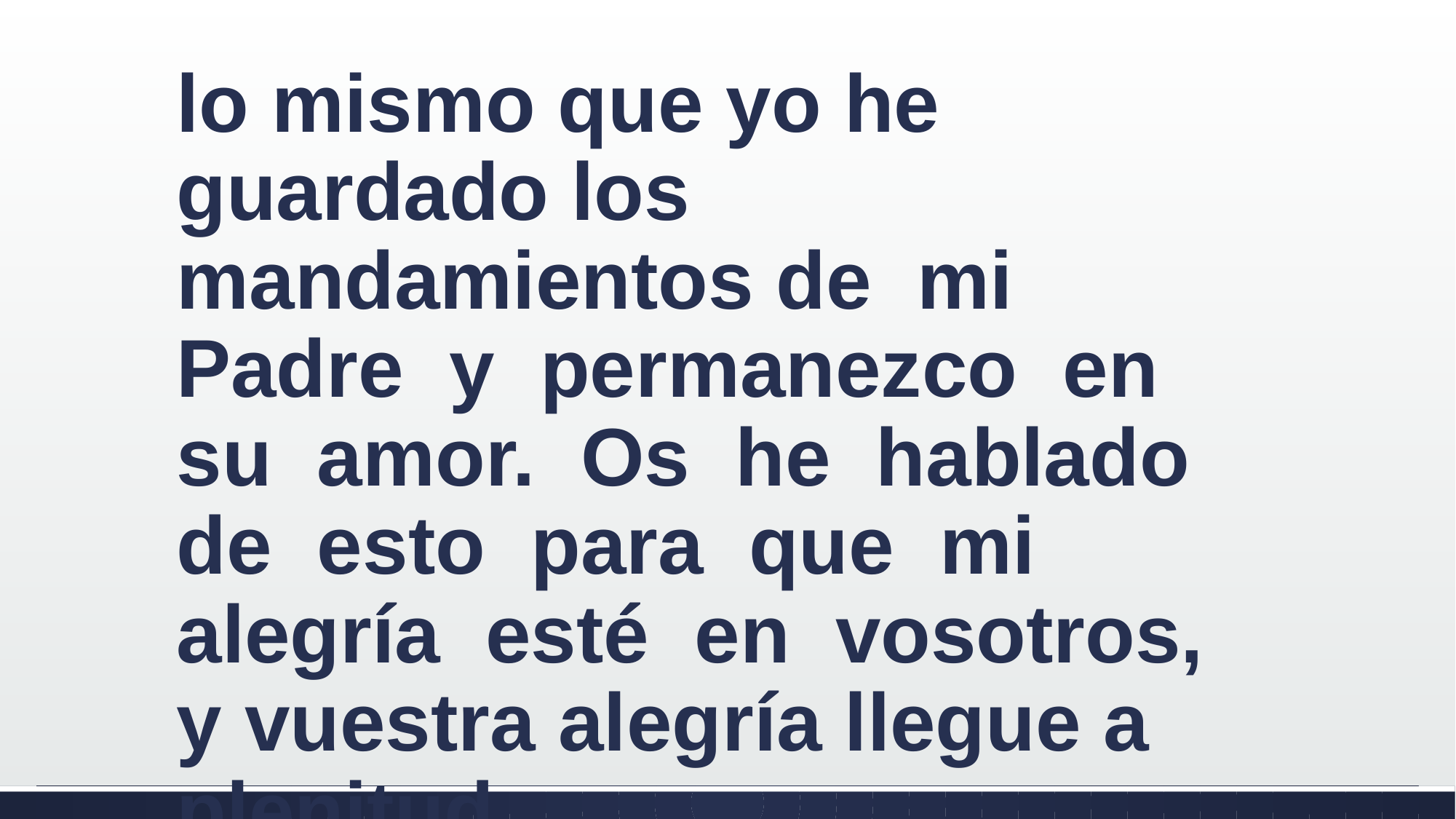

#
lo mismo que yo he guardado los mandamientos de  mi  Padre  y  permanezco  en  su  amor.  Os  he  hablado  de  esto  para  que  mi  alegría  esté  en  vosotros,  y vuestra alegría llegue a plenitud.